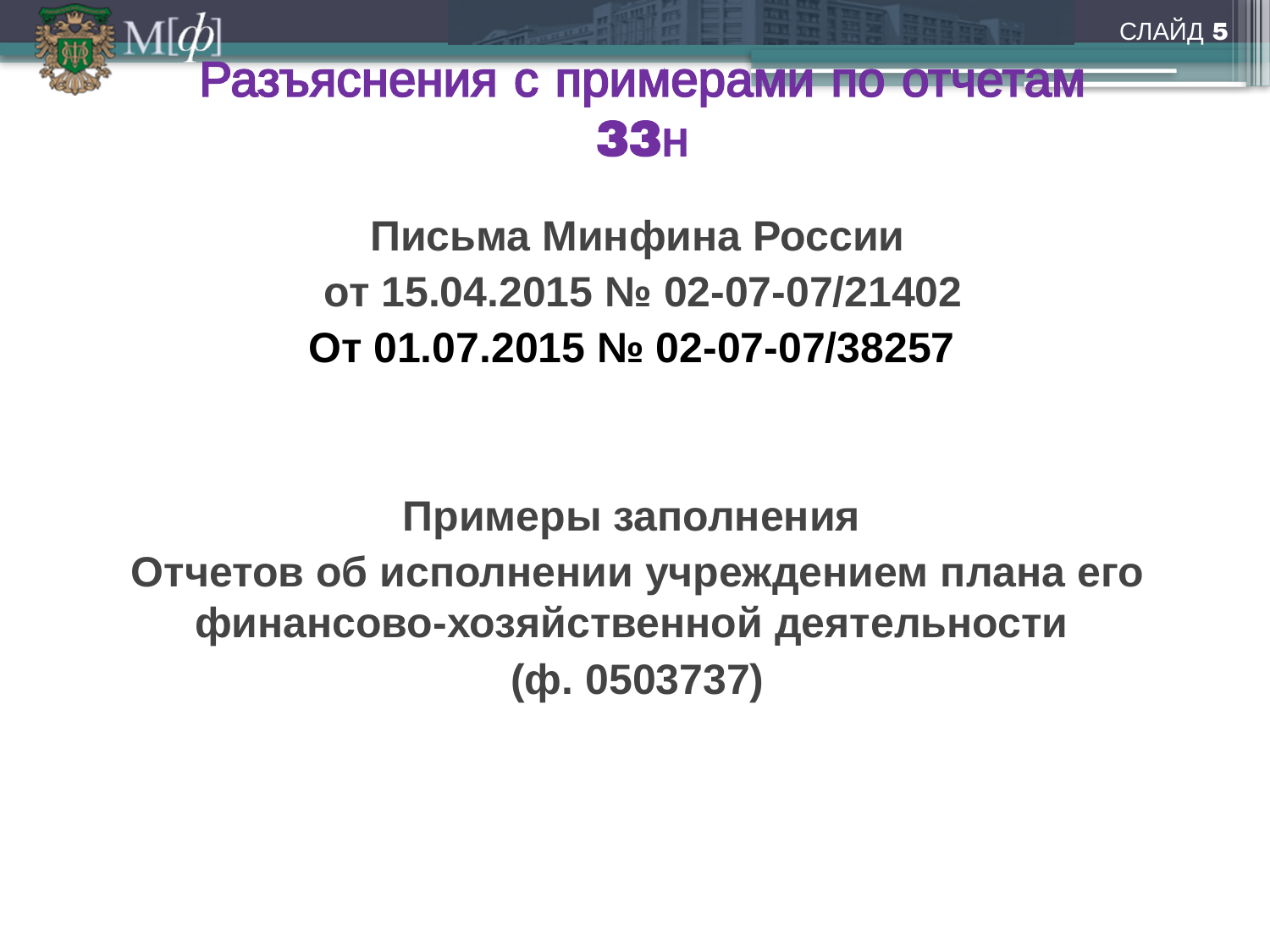

СЛАЙД 5
# Разъяснения с примерами по отчетам 33н

Письма Минфина России
 от 15.04.2015 № 02-07-07/21402
От 01.07.2015 № 02-07-07/38257

Примеры заполнения
Отчетов об исполнении учреждением плана его финансово-хозяйственной деятельности
(ф. 0503737)